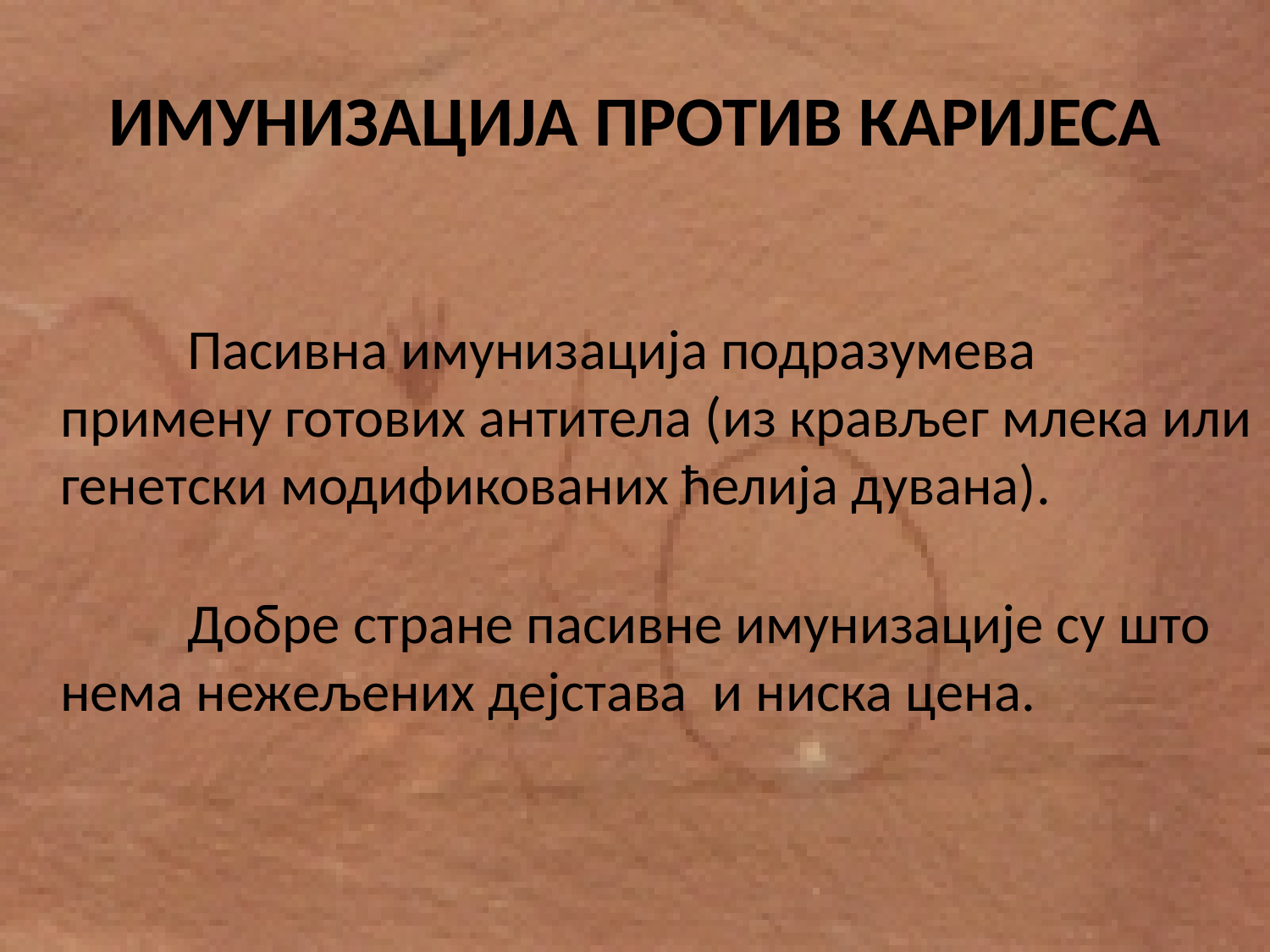

# ИМУНИЗАЦИЈА ПРОТИВ КАРИЈЕСА
		Пасивна имунизација подразумева примену готових антитела (из крављег млека или генетски модификованих ћелија дувана).

		Добре стране пасивне имунизације су што нема нежељених дејстава  и ниска цена.